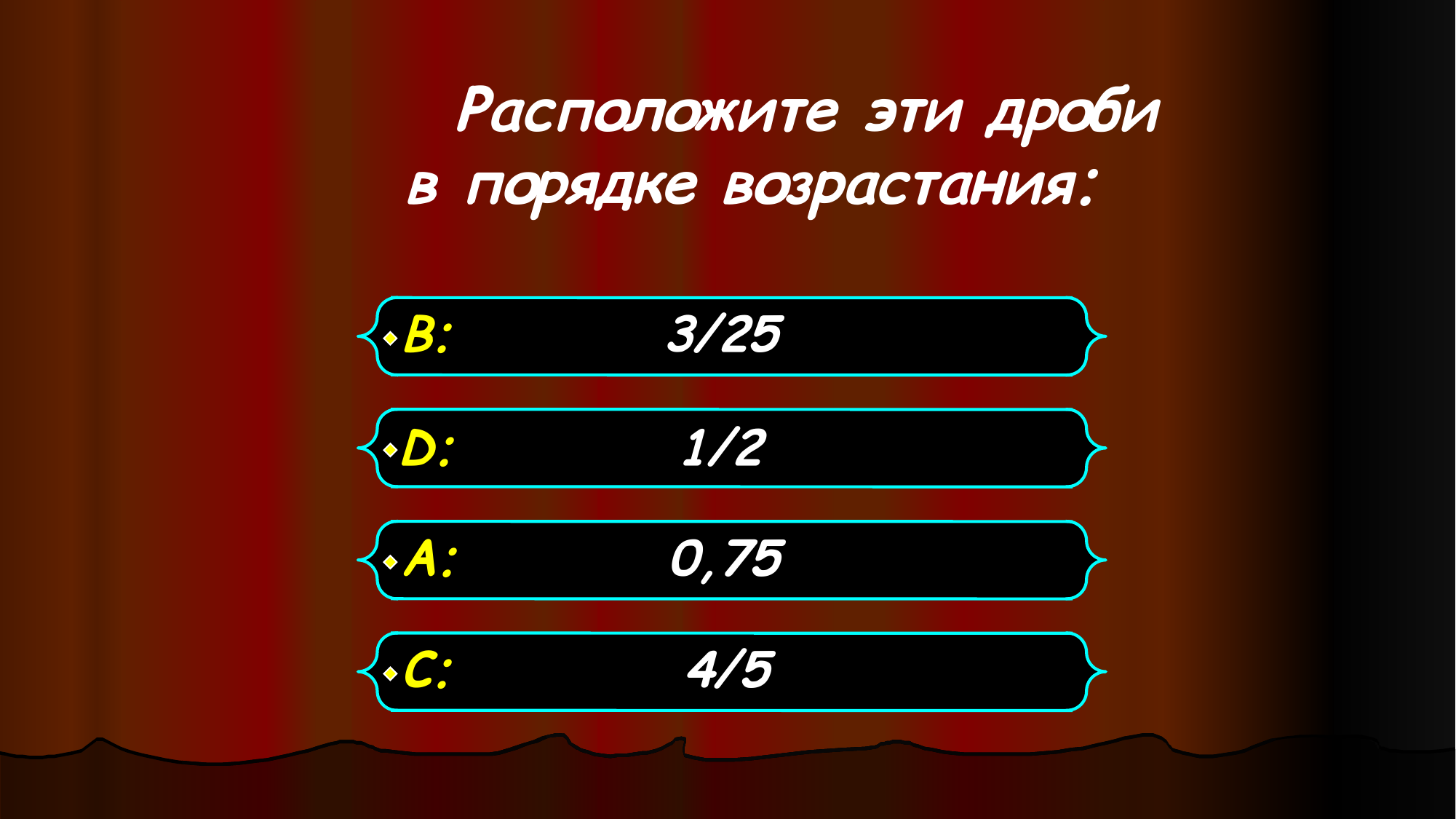

Расположите эти дроби в порядке возрастания:

В:          3/25

D:                                  1/2

А:          0,75

С:           4/5